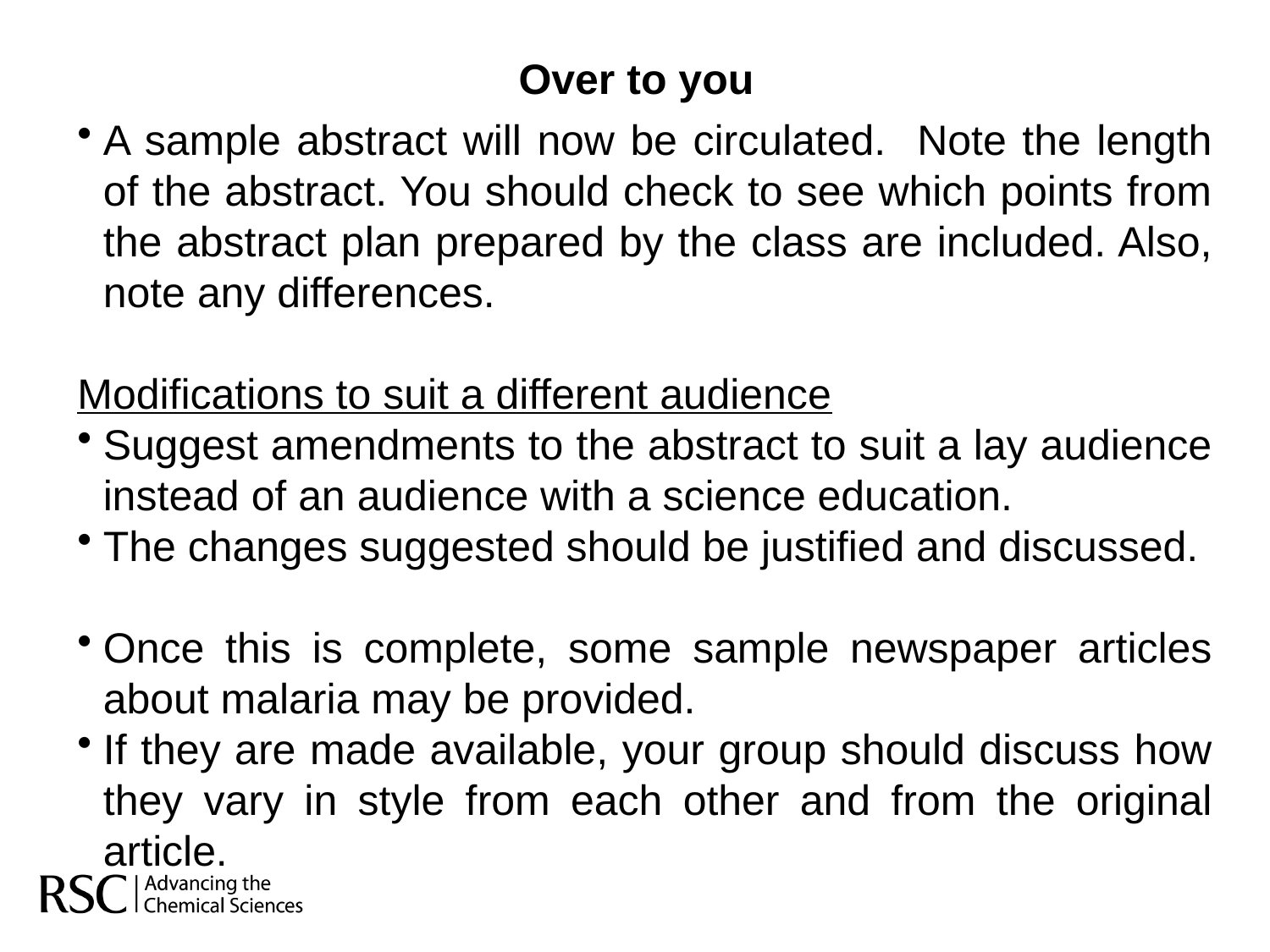

Over to you

A sample abstract will now be circulated.  Note the length of the abstract. You should check to see which points from the abstract plan prepared by the class are included. Also, note any differences.

Modifications to suit a different audience
Suggest amendments to the abstract to suit a lay audience instead of an audience with a science education.
The changes suggested should be justified and discussed.

Once this is complete, some sample newspaper articles about malaria may be provided.
If they are made available, your group should discuss how they vary in style from each other and from the original article.